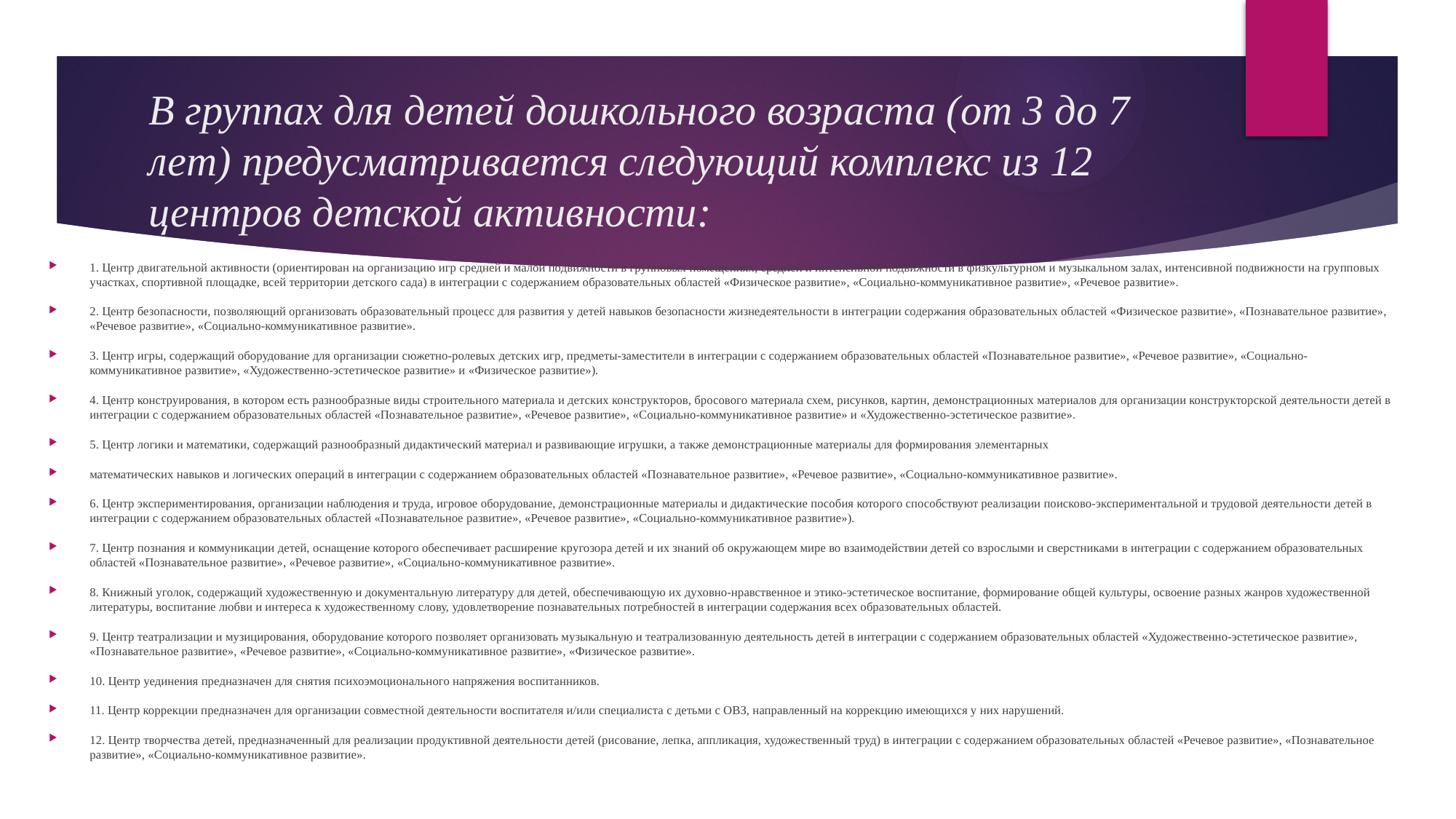

# В группах для детей дошкольного возраста (от 3 до 7 лет) предусматривается следующий комплекс из 12 центров детской активности:

1. Центр двигательной активности (ориентирован на организацию игр средней и малой подвижности в групповых помещениях, средней и интенсивной подвижности в физкультурном и музыкальном залах, интенсивной подвижности на групповых участках, спортивной площадке, всей территории детского сада) в интеграции с содержанием образовательных областей «Физическое развитие», «Социально-коммуникативное развитие», «Речевое развитие».
2. Центр безопасности, позволяющий организовать образовательный процесс для развития у детей навыков безопасности жизнедеятельности в интеграции содержания образовательных областей «Физическое развитие», «Познавательное развитие», «Речевое развитие», «Социально-коммуникативное развитие».
3. Центр игры, содержащий оборудование для организации сюжетно-ролевых детских игр, предметы-заместители в интеграции с содержанием образовательных областей «Познавательное развитие», «Речевое развитие», «Социально-коммуникативное развитие», «Художественно-эстетическое развитие» и «Физическое развитие»).
4. Центр конструирования, в котором есть разнообразные виды строительного материала и детских конструкторов, бросового материала схем, рисунков, картин, демонстрационных материалов для организации конструкторской деятельности детей в интеграции с содержанием образовательных областей «Познавательное развитие», «Речевое развитие», «Социально-коммуникативное развитие» и «Художественно-эстетическое развитие».
5. Центр логики и математики, содержащий разнообразный дидактический материал и развивающие игрушки, а также демонстрационные материалы для формирования элементарных
математических навыков и логических операций в интеграции с содержанием образовательных областей «Познавательное развитие», «Речевое развитие», «Социально-коммуникативное развитие».
6. Центр экспериментирования, организации наблюдения и труда, игровое оборудование, демонстрационные материалы и дидактические пособия которого способствуют реализации поисково-экспериментальной и трудовой деятельности детей в интеграции с содержанием образовательных областей «Познавательное развитие», «Речевое развитие», «Социально-коммуникативное развитие»).
7. Центр познания и коммуникации детей, оснащение которого обеспечивает расширение кругозора детей и их знаний об окружающем мире во взаимодействии детей со взрослыми и сверстниками в интеграции с содержанием образовательных областей «Познавательное развитие», «Речевое развитие», «Социально-коммуникативное развитие».
8. Книжный уголок, содержащий художественную и документальную литературу для детей, обеспечивающую их духовно-нравственное и этико-эстетическое воспитание, формирование общей культуры, освоение разных жанров художественной литературы, воспитание любви и интереса к художественному слову, удовлетворение познавательных потребностей в интеграции содержания всех образовательных областей.
9. Центр театрализации и музицирования, оборудование которого позволяет организовать музыкальную и театрализованную деятельность детей в интеграции с содержанием образовательных областей «Художественно-эстетическое развитие», «Познавательное развитие», «Речевое развитие», «Социально-коммуникативное развитие», «Физическое развитие».
10. Центр уединения предназначен для снятия психоэмоционального напряжения воспитанников.
11. Центр коррекции предназначен для организации совместной деятельности воспитателя и/или специалиста с детьми с ОВЗ, направленный на коррекцию имеющихся у них нарушений.
12. Центр творчества детей, предназначенный для реализации продуктивной деятельности детей (рисование, лепка, аппликация, художественный труд) в интеграции с содержанием образовательных областей «Речевое развитие», «Познавательное развитие», «Социально-коммуникативное развитие».